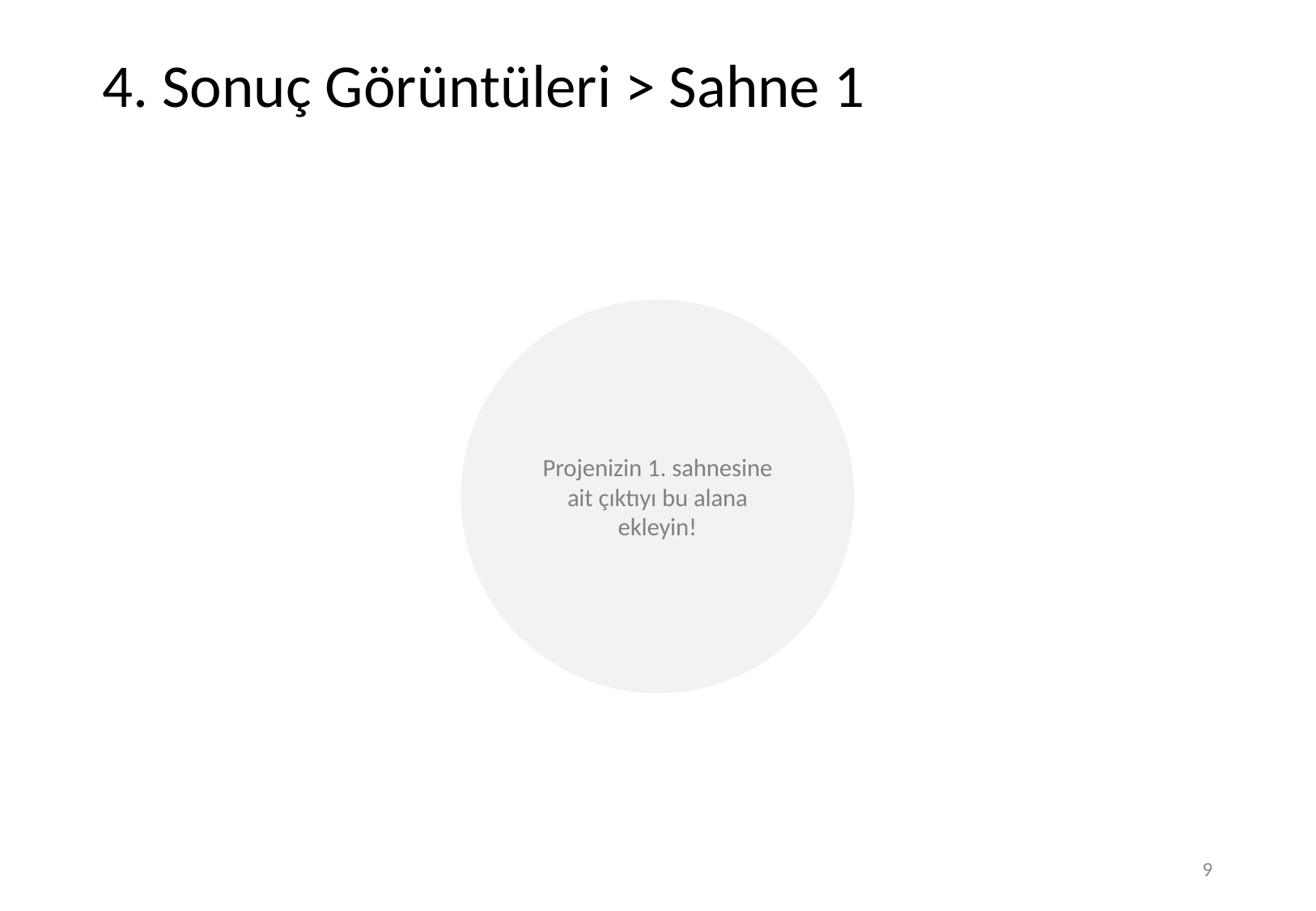

# 4. Sonuç Görüntüleri > Sahne 1
Projenizin 1. sahnesine ait çıktıyı bu alana ekleyin!
9